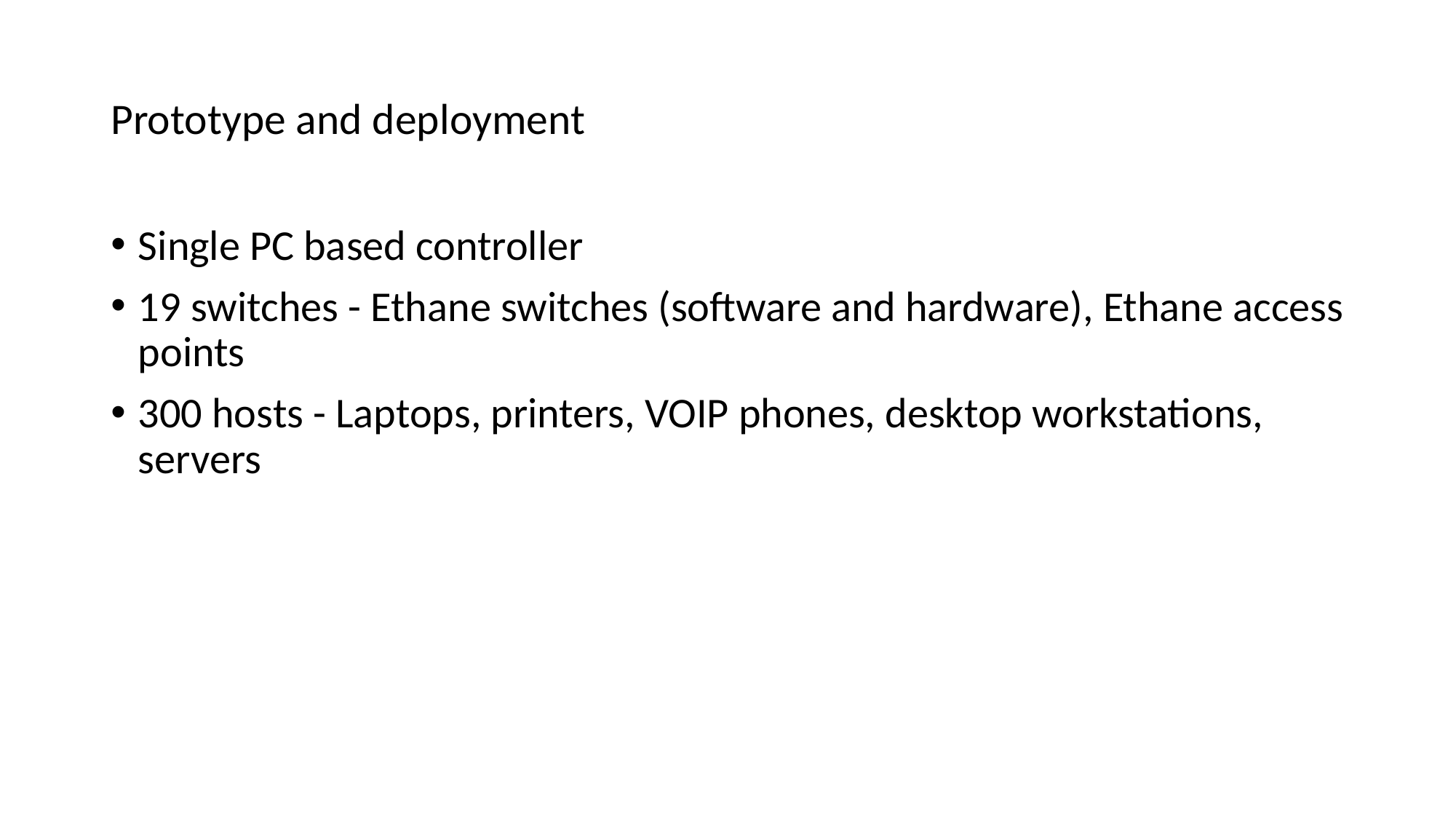

# Prototype and deployment
Single PC based controller
19 switches - Ethane switches (software and hardware), Ethane access points
300 hosts - Laptops, printers, VOIP phones, desktop workstations, servers